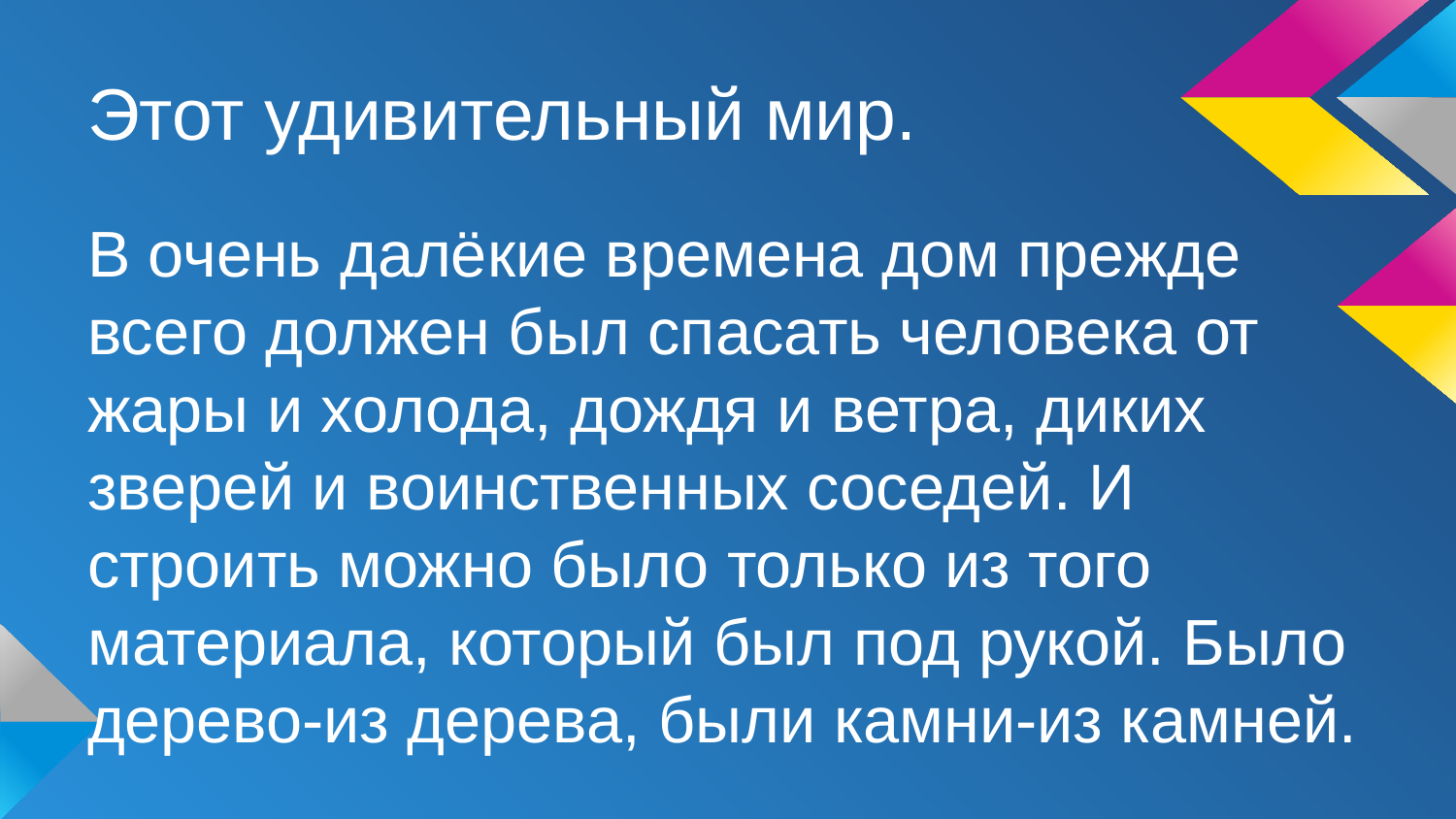

# Этот удивительный мир.
В очень далёкие времена дом прежде всего должен был спасать человека от жары и холода, дождя и ветра, диких зверей и воинственных соседей. И строить можно было только из того материала, который был под рукой. Было дерево-из дерева, были камни-из камней.